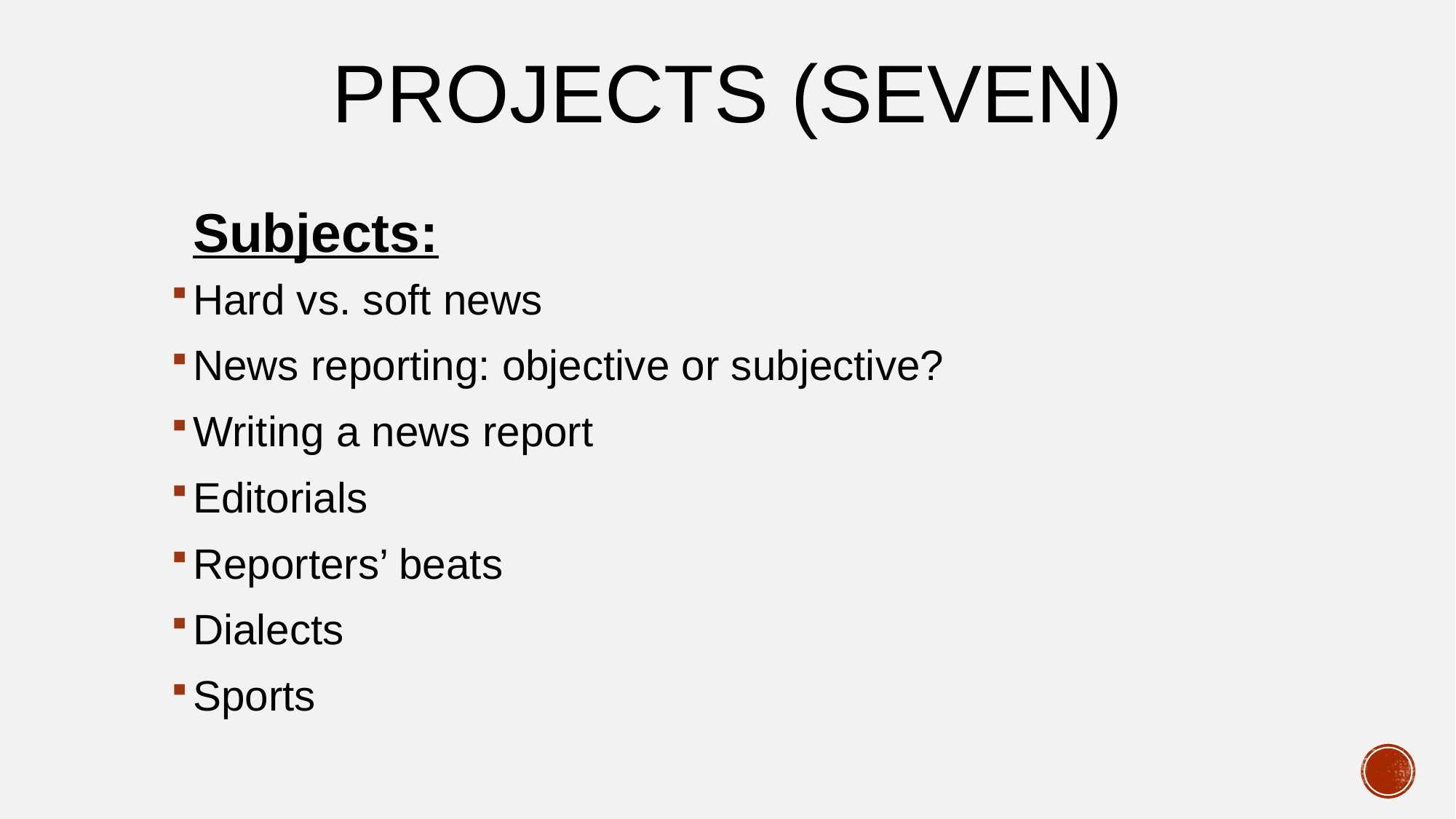

# PROJECTs (SEVEN)
Subjects:
Hard vs. soft news
News reporting: objective or subjective?
Writing a news report
Editorials
Reporters’ beats
Dialects
Sports